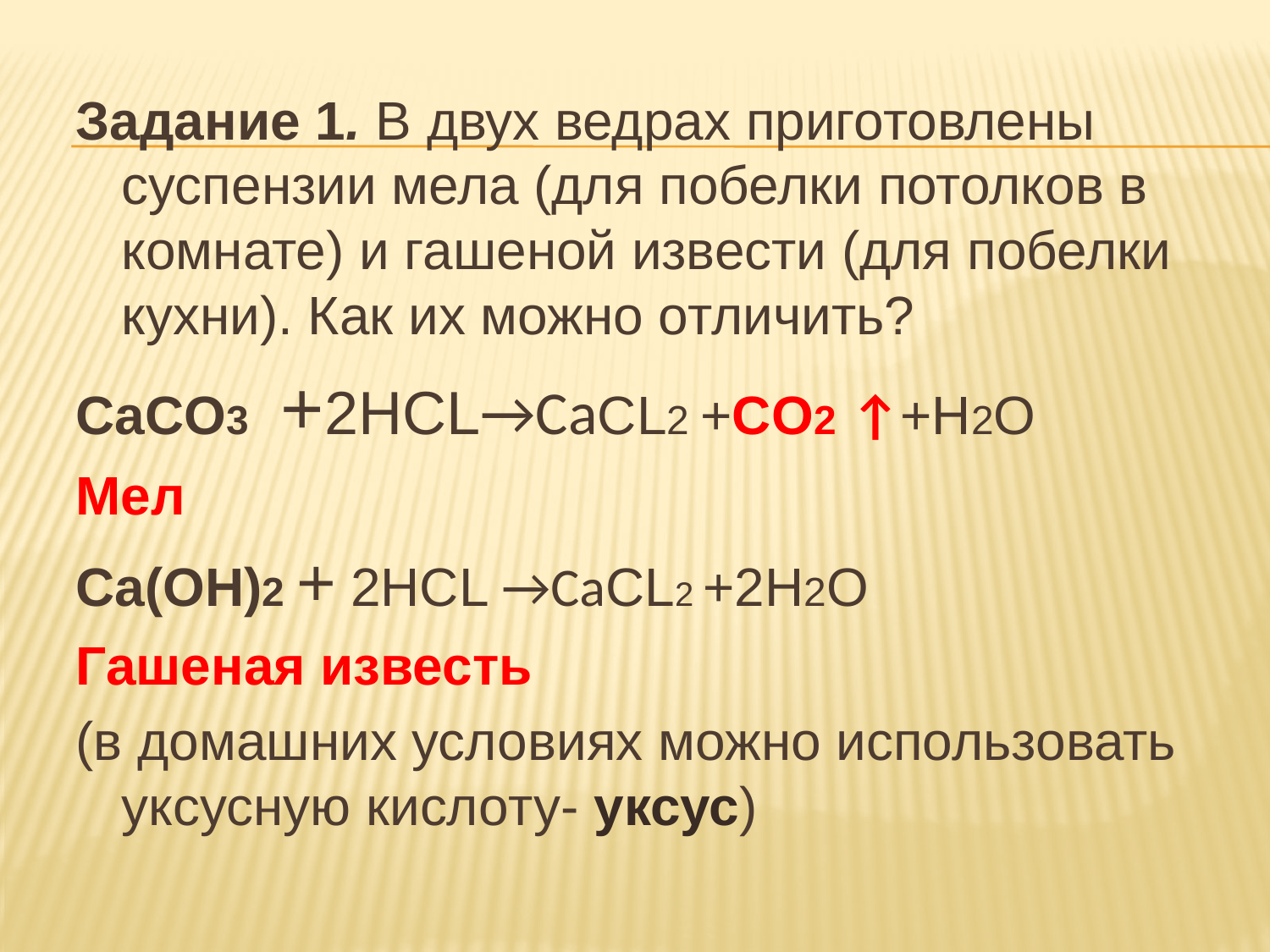

#
Задание 1. В двух ведрах приготовлены суспензии мела (для побелки потолков в комнате) и гашеной извести (для побелки кухни). Как их можно отличить?
CaCO3  +2HCL→CaCL2 +CO2 ↑+H2O
Мел
Ca(OH)2 + 2HCL →CaCL2 +2H2O
Гашеная известь
(в домашних условиях можно использовать уксусную кислоту- уксус)